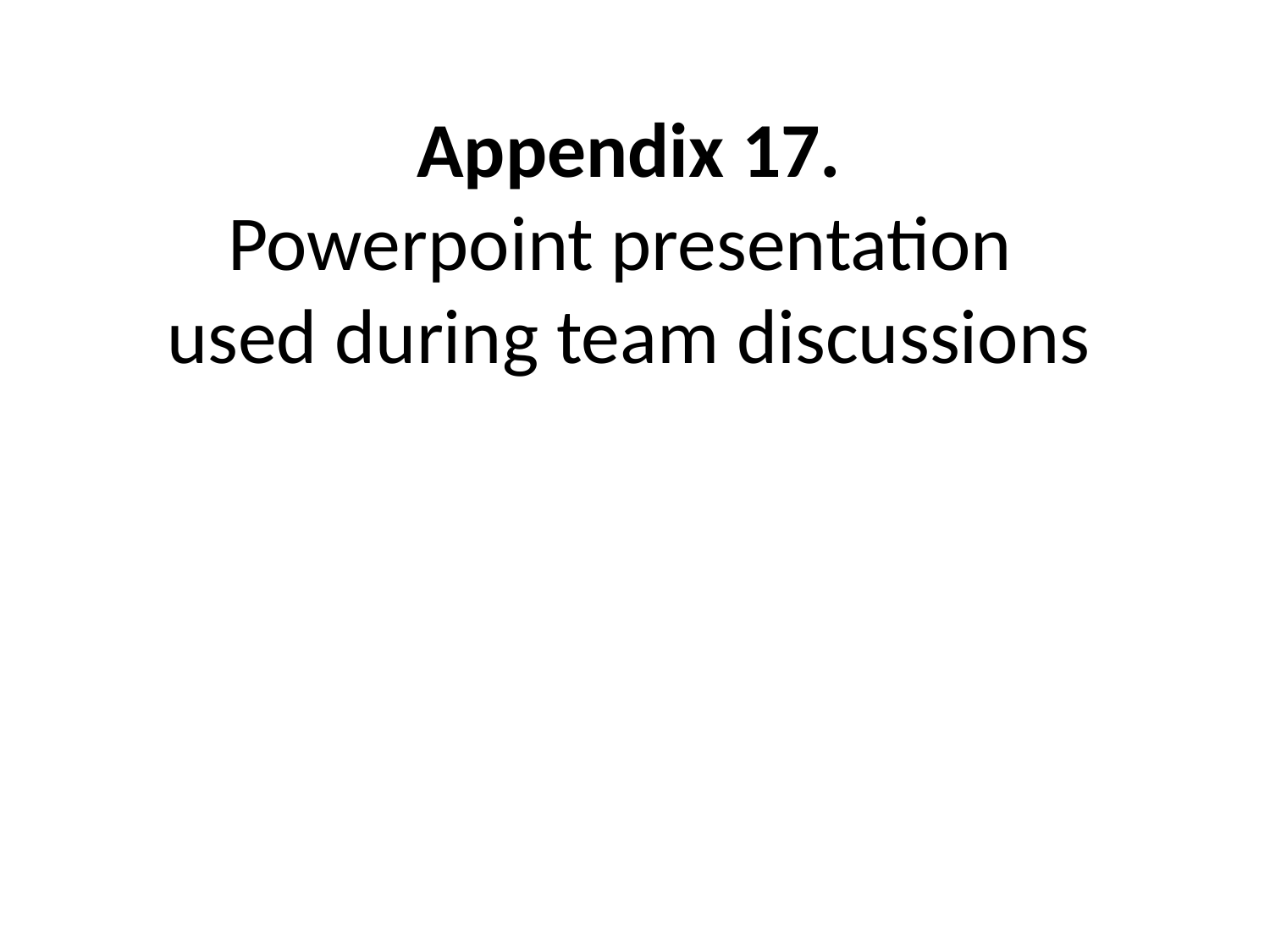

# Appendix 17. Powerpoint presentation used during team discussions